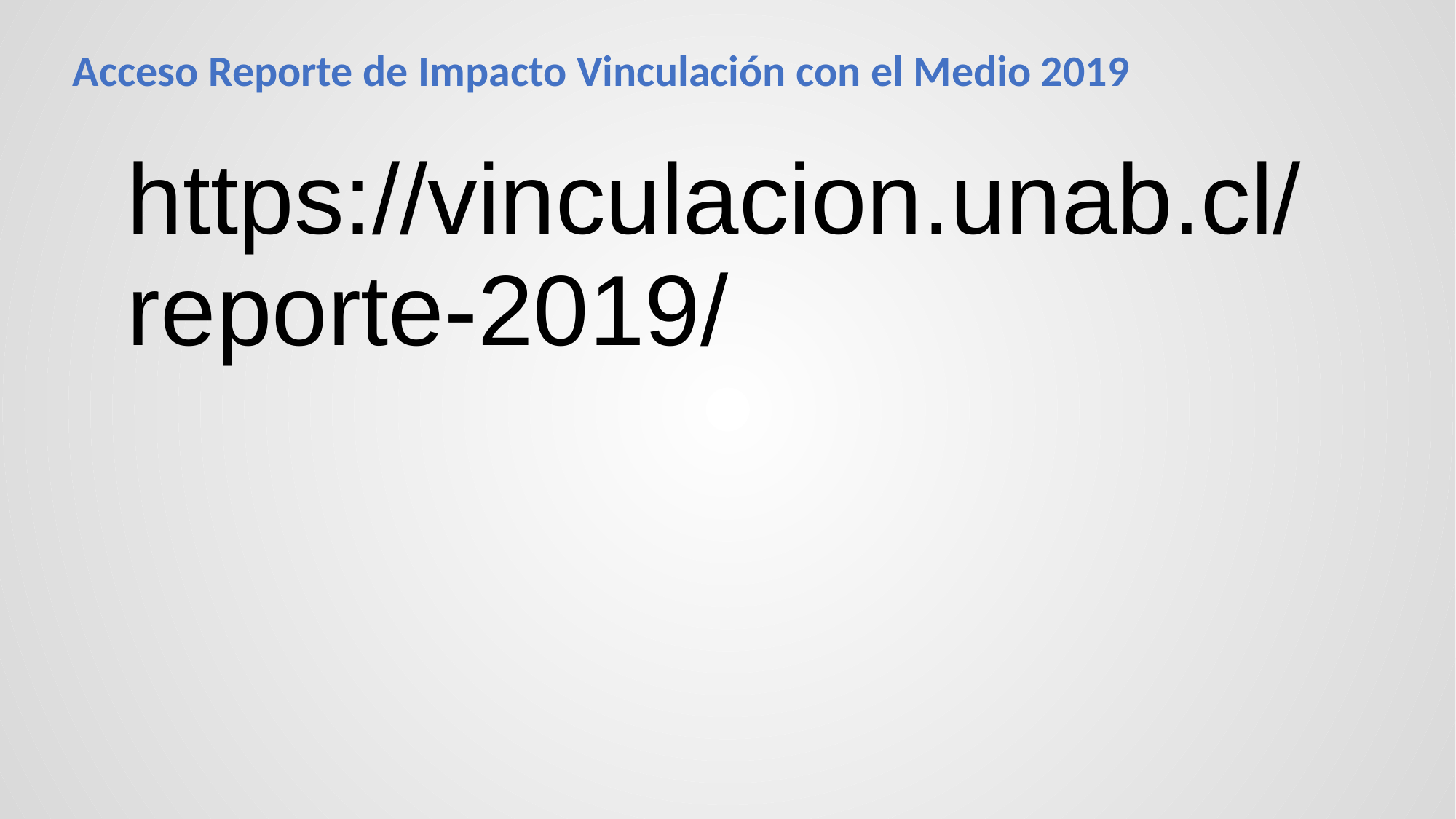

# Acceso Reporte de Impacto Vinculación con el Medio 2019
https://vinculacion.unab.cl/reporte-2019/